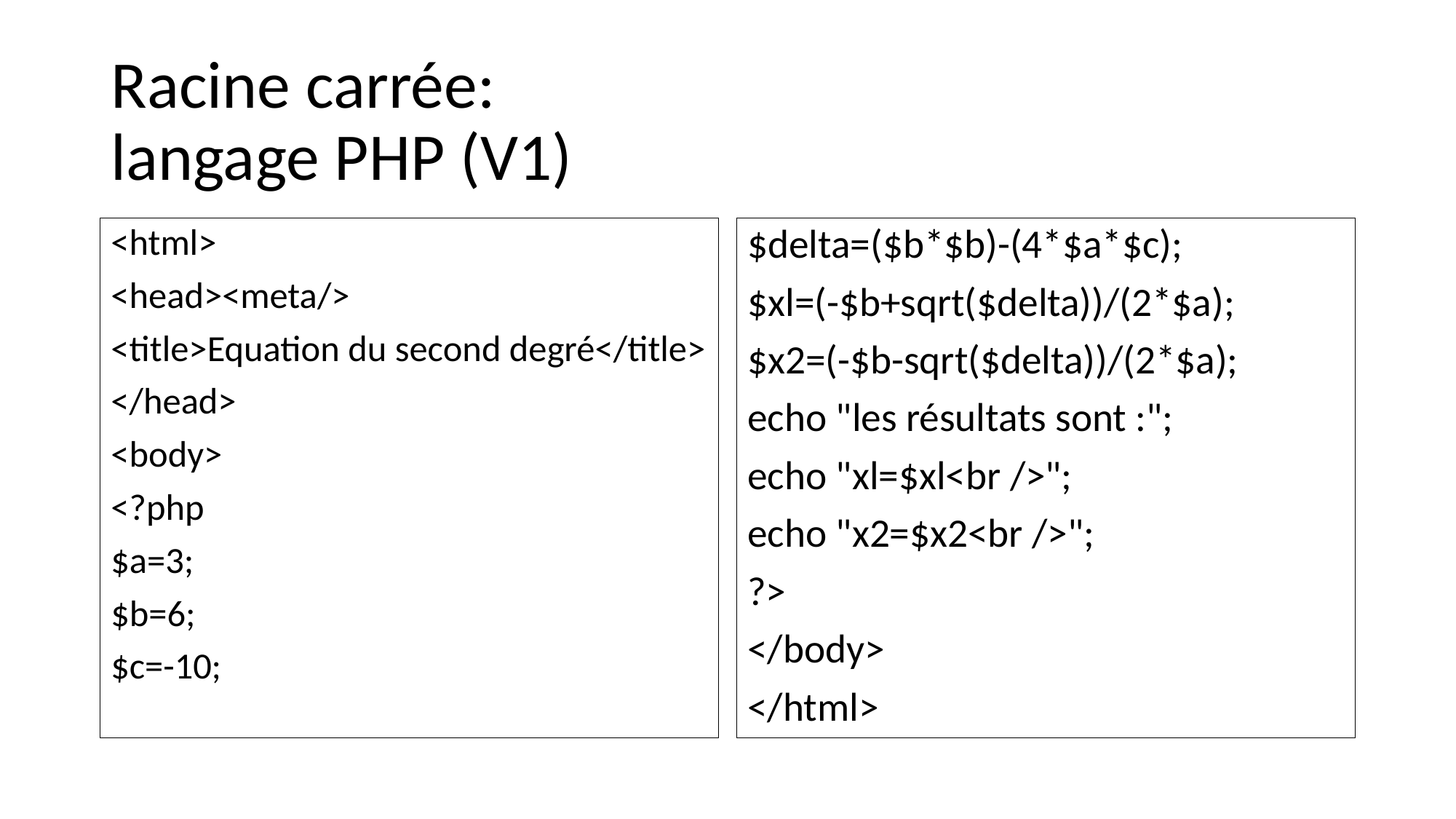

# Racine carrée: langage PHP (V1)
<html>
<head><meta/>
<title>Equation du second degré</title>
</head>
<body>
<?php
$a=3;
$b=6;
$c=-10;
$delta=($b*$b)-(4*$a*$c);
$xl=(-$b+sqrt($delta))/(2*$a);
$x2=(-$b-sqrt($delta))/(2*$a);
echo "les résultats sont :";
echo "xl=$xl<br />";
echo "x2=$x2<br />";
?>
</body>
</html>